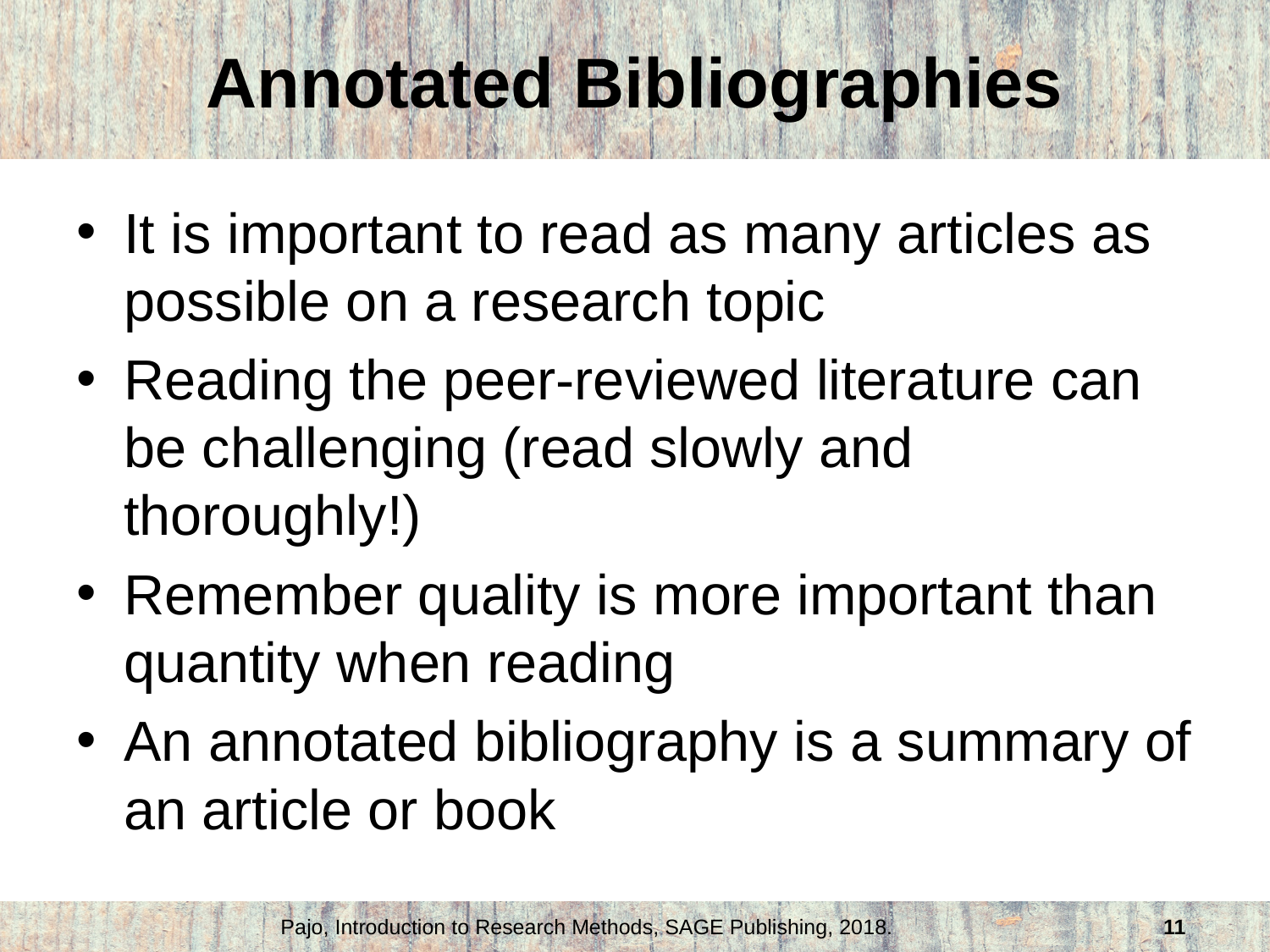

# Annotated Bibliographies
It is important to read as many articles as possible on a research topic
Reading the peer-reviewed literature can be challenging (read slowly and thoroughly!)
Remember quality is more important than quantity when reading
An annotated bibliography is a summary of an article or book
Pajo, Introduction to Research Methods, SAGE Publishing, 2018.
11